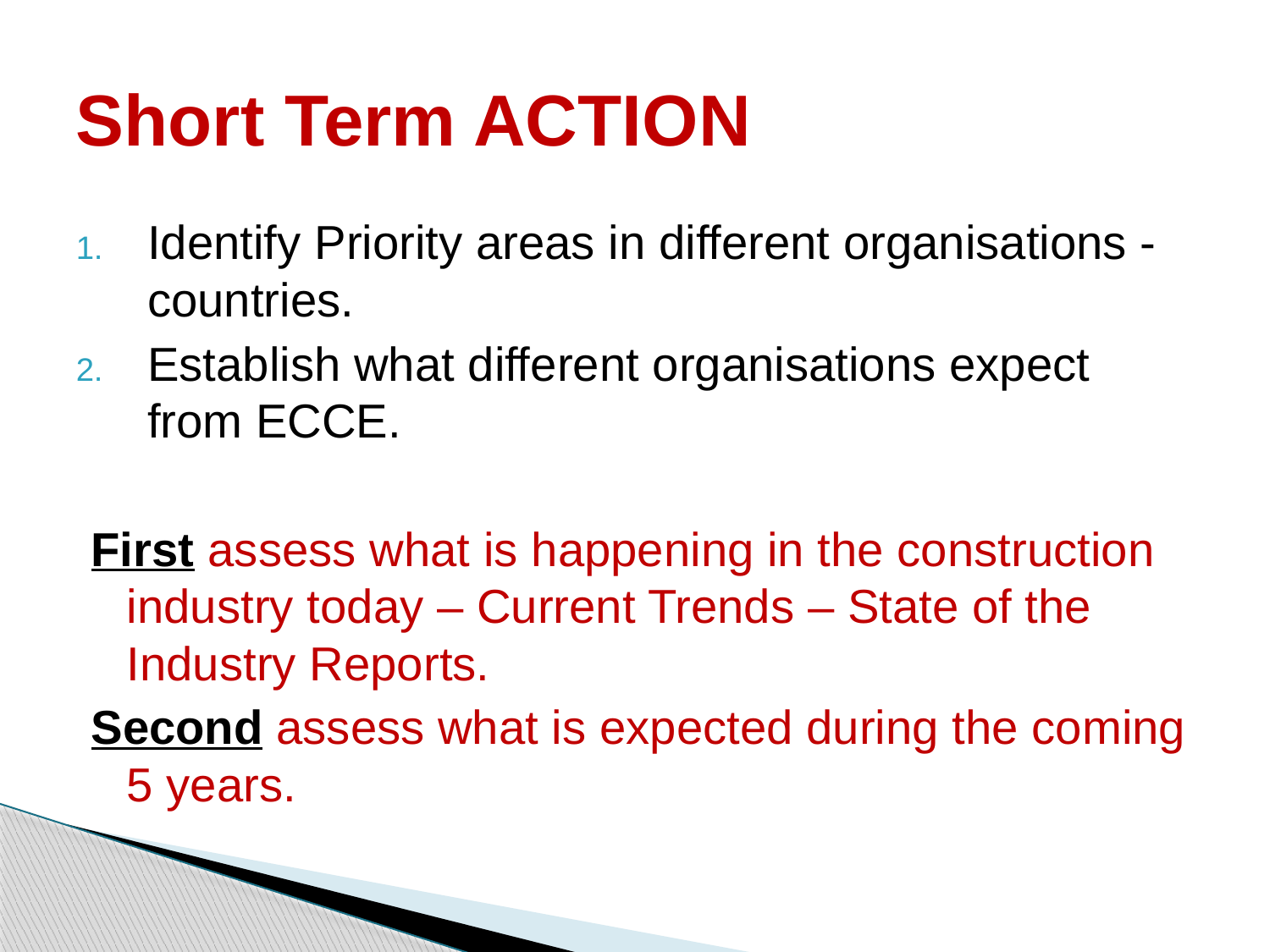

# Short Term ACTION
Identify Priority areas in different organisations - countries.
Establish what different organisations expect from ECCE.

First assess what is happening in the construction industry today – Current Trends – State of the Industry Reports.
Second assess what is expected during the coming 5 years.